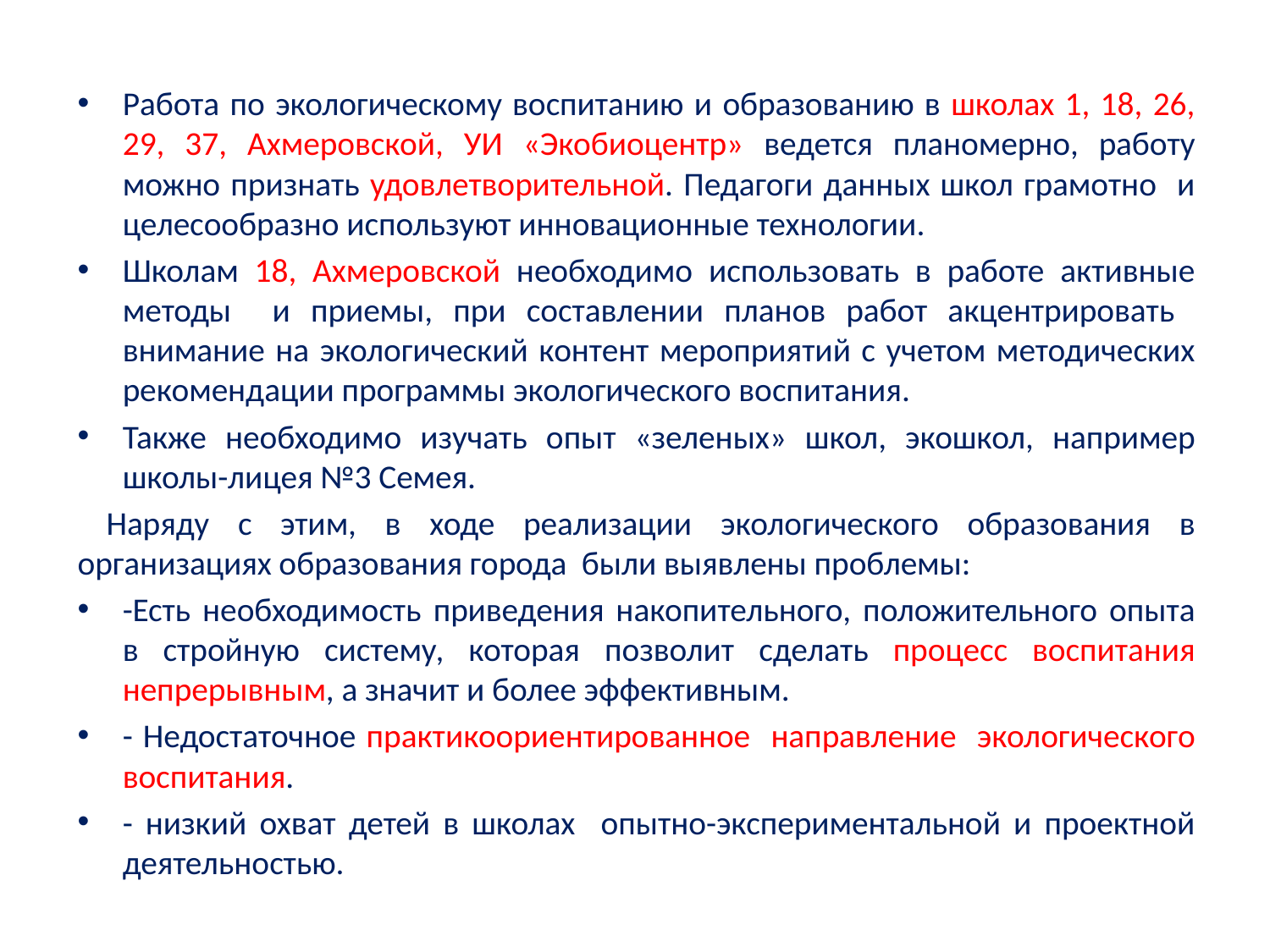

Работа по экологическому воспитанию и образованию в школах 1, 18, 26, 29, 37, Ахмеровской, УИ «Экобиоцентр» ведется планомерно, работу можно признать удовлетворительной. Педагоги данных школ грамотно  и целесообразно используют инновационные технологии.
Школам 18, Ахмеровской необходимо использовать в работе активные методы  и приемы, при составлении планов работ акцентрировать  внимание на экологический контент мероприятий с учетом методических рекомендации программы экологического воспитания.
Также необходимо изучать опыт «зеленых» школ, экошкол, например школы-лицея №3 Семея.
 Наряду с этим, в ходе реализации экологического образования в организациях образования города  были выявлены проблемы:
-Есть необходимость приведения накопительного, положительного опыта в стройную систему, которая позволит сделать процесс воспитания непрерывным, а значит и более эффективным.
- Недостаточное практикоориентированное  направление  экологического воспитания.
- низкий охват детей в школах  опытно-экспериментальной и проектной деятельностью.